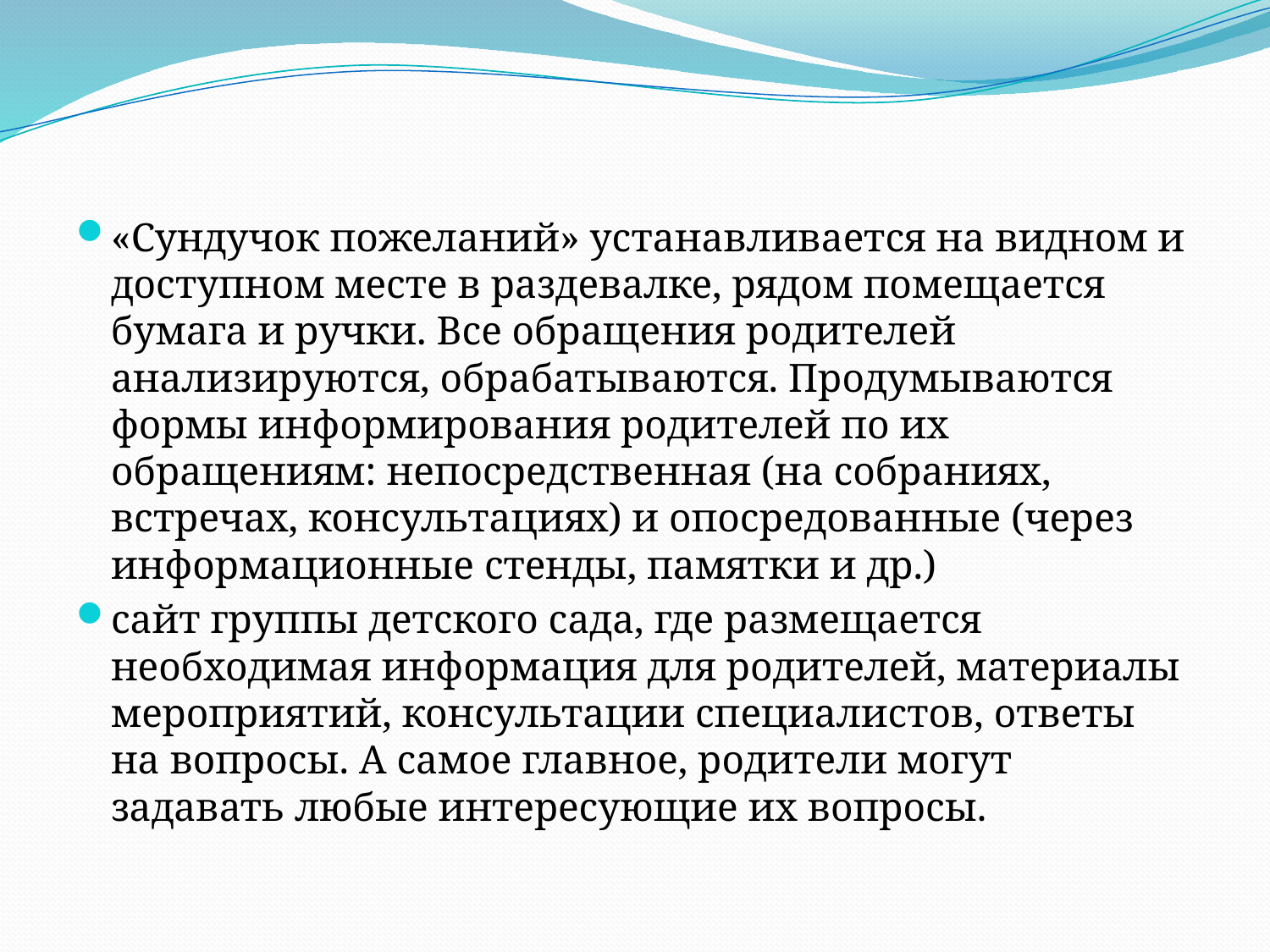

#
«Сундучок пожеланий» устанавливается на видном и доступном месте в раздевалке, рядом помещается бумага и ручки. Все обращения родителей анализируются, обрабатываются. Продумываются формы информирования родителей по их обращениям: непосредственная (на собраниях, встречах, консультациях) и опосредованные (через информационные стенды, памятки и др.)
сайт группы детского сада, где размещается необходимая информация для родителей, материалы мероприятий, консультации специалистов, ответы на вопросы. А самое главное, родители могут задавать любые интересующие их вопросы.